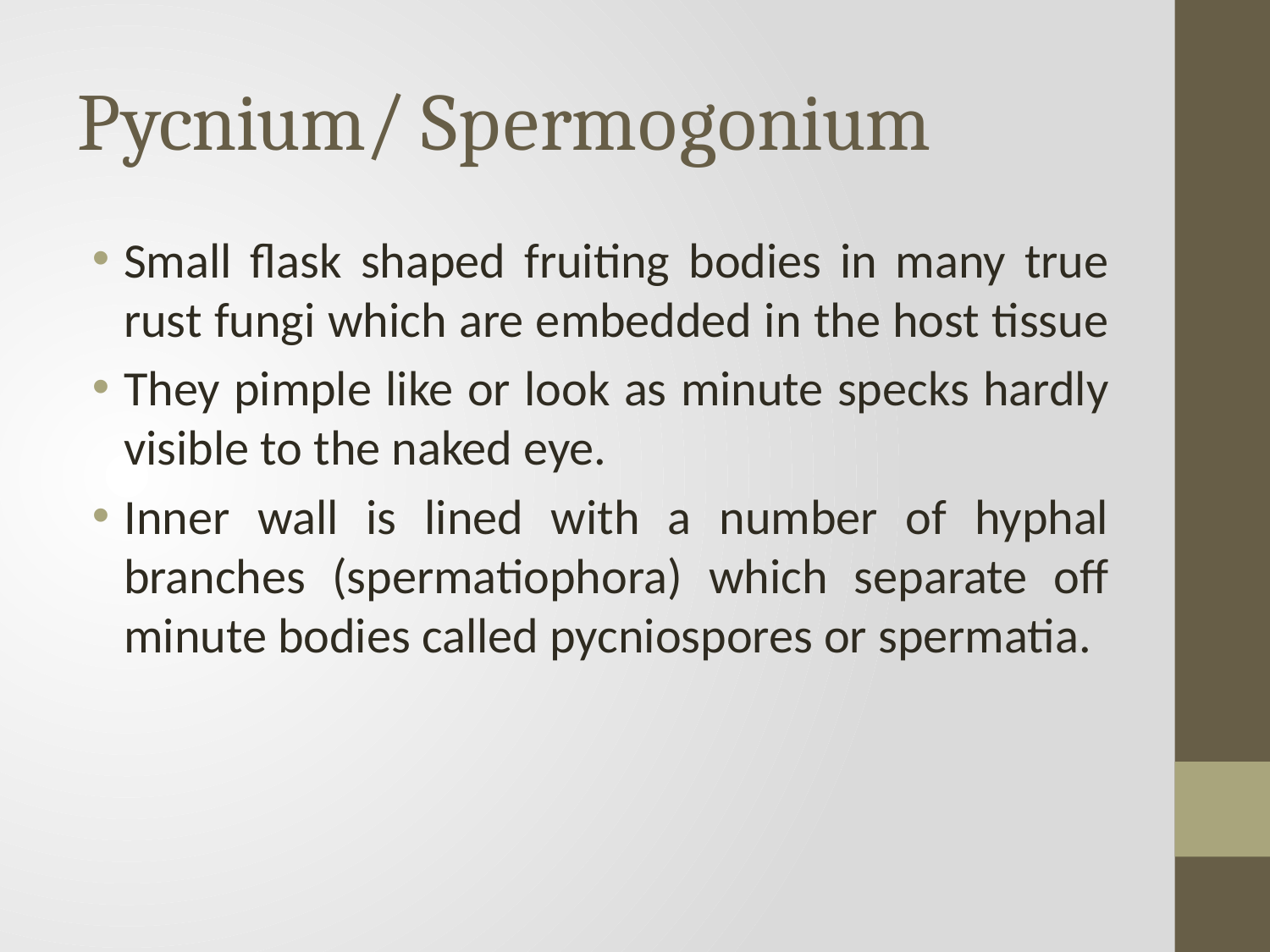

# Pycnium/ Spermogonium
Small flask shaped fruiting bodies in many true rust fungi which are embedded in the host tissue
They pimple like or look as minute specks hardly visible to the naked eye.
Inner wall is lined with a number of hyphal branches (spermatiophora) which separate off minute bodies called pycniospores or spermatia.